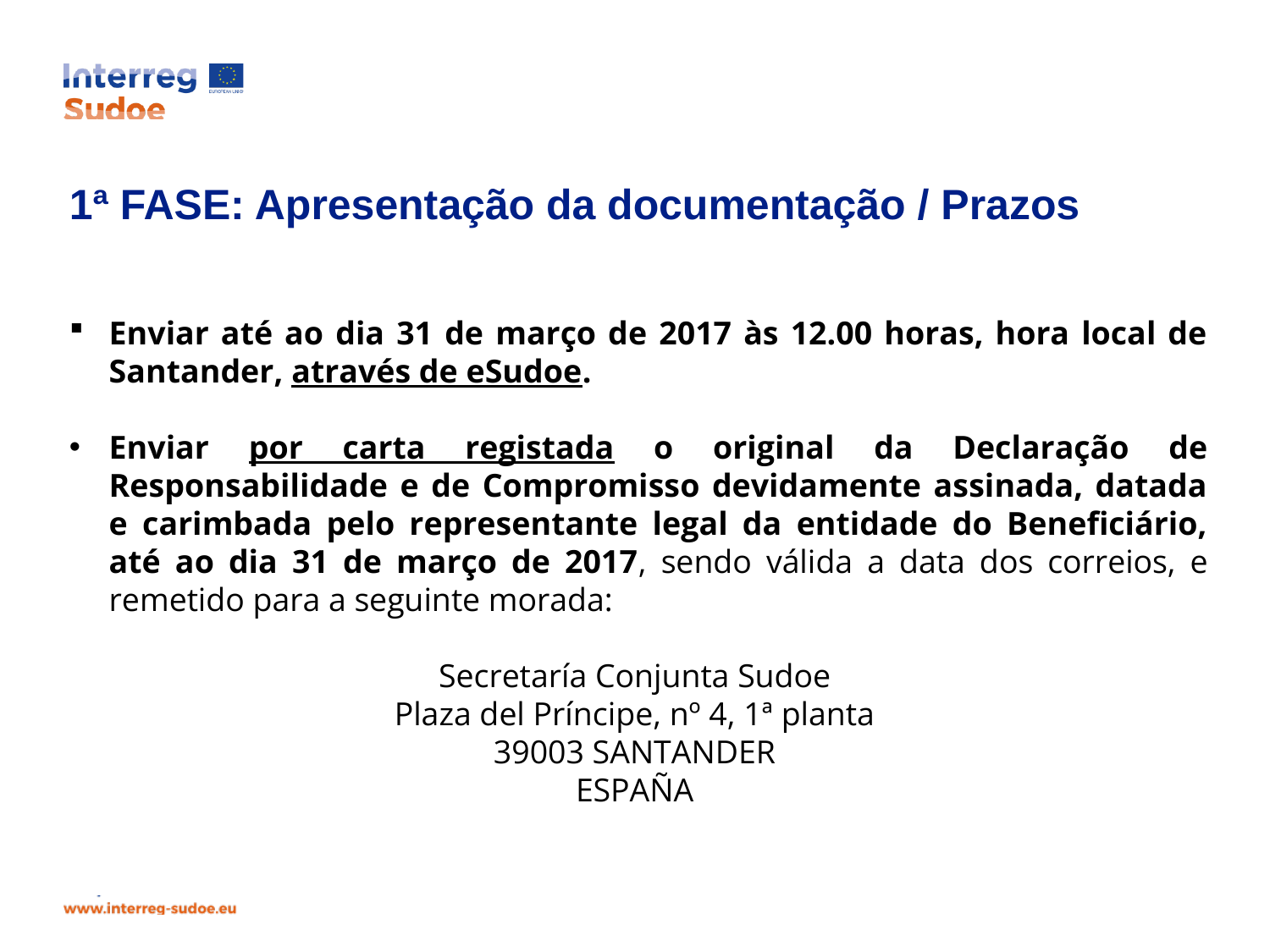

1ª FASE: Apresentação da documentação / Prazos
Enviar até ao dia 31 de março de 2017 às 12.00 horas, hora local de Santander, através de eSudoe.

Enviar por carta registada o original da Declaração de Responsabilidade e de Compromisso devidamente assinada, datada e carimbada pelo representante legal da entidade do Beneficiário, até ao dia 31 de março de 2017, sendo válida a data dos correios, e remetido para a seguinte morada:

Secretaría Conjunta Sudoe
Plaza del Príncipe, nº 4, 1ª planta
39003 SANTANDER
ESPAÑA